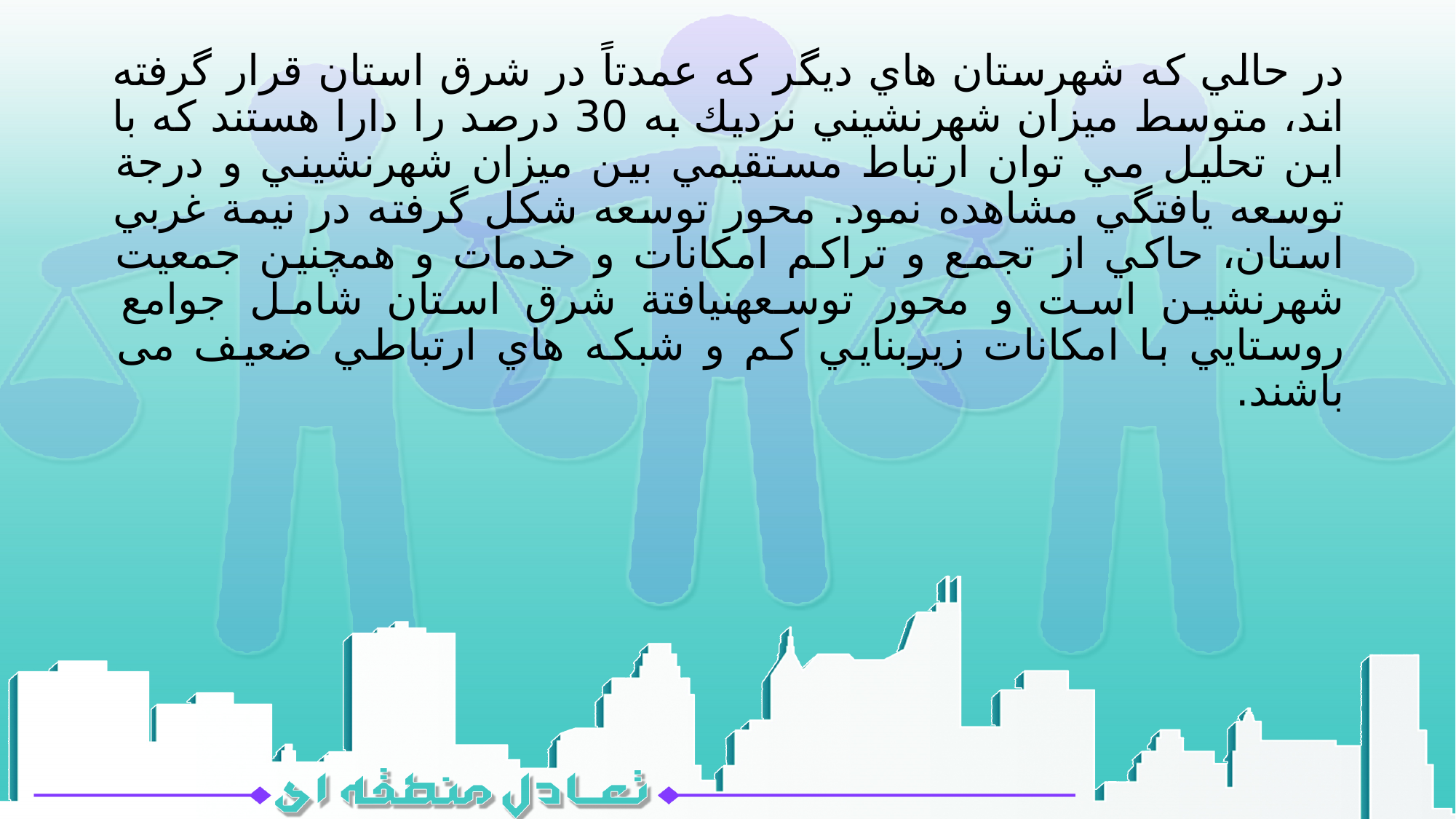

در حالي كه شهرستان هاي ديگر كه عمدتاً در شرق استان قرار گرفته اند، متوسط ميزان شهرنشيني نزديك به 30 درصد را دارا هستند كه با اين تحليل مي توان ارتباط مستقيمي بين ميزان شهرنشيني و درجة توسعه يافتگي مشاهده نمود. محور توسعه شكل گرفته در نيمة غربي استان، حاكي از تجمع و تراكم امكانات و خدمات و همچنين جمعيت شهرنشين است و محور توسعهنيافتة شرق استان شامل جوامع روستايي با امكانات زيربنايي كم و شبكه هاي ارتباطي ضعيف می باشند.